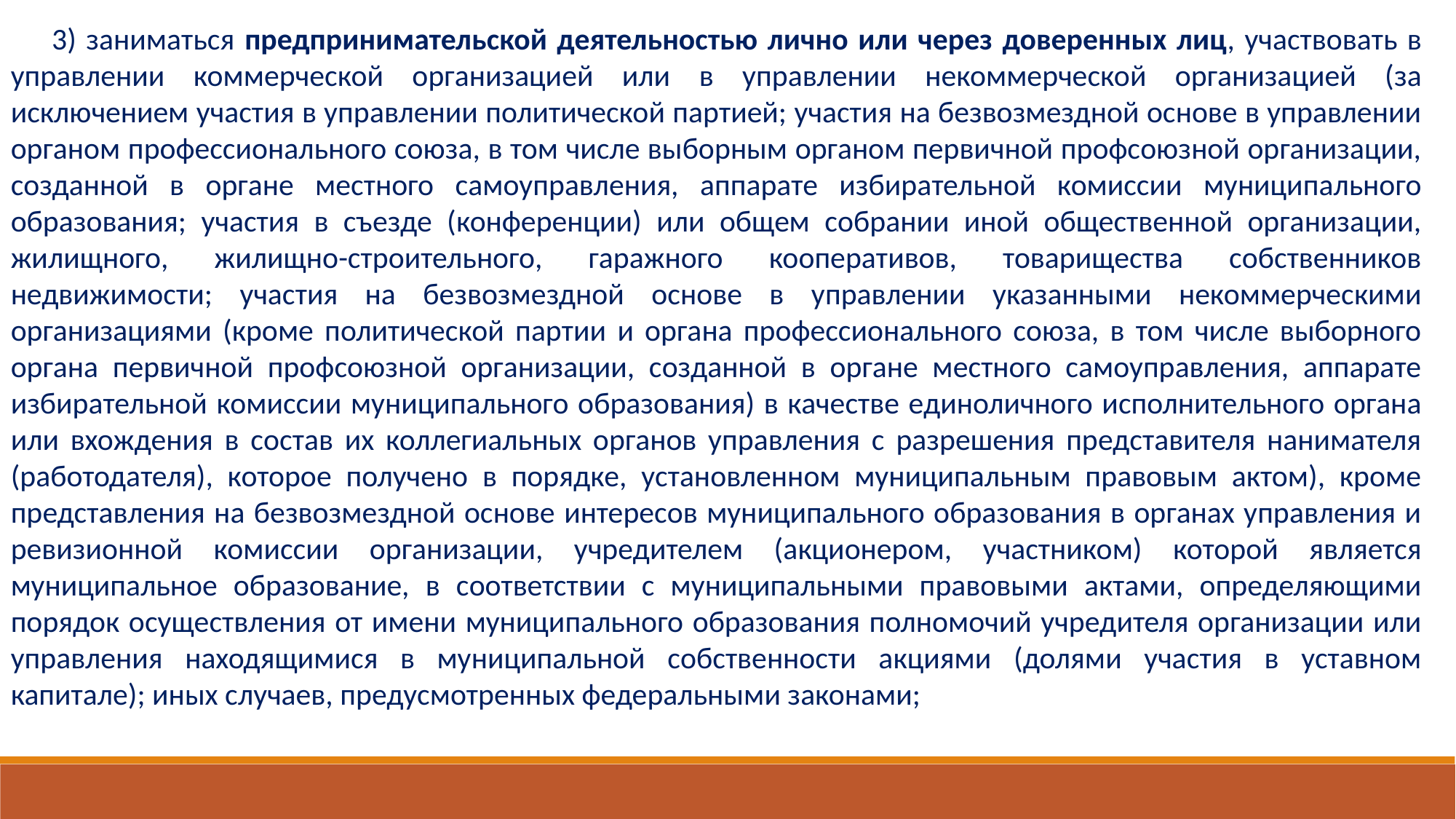

3) заниматься предпринимательской деятельностью лично или через доверенных лиц, участвовать в управлении коммерческой организацией или в управлении некоммерческой организацией (за исключением участия в управлении политической партией; участия на безвозмездной основе в управлении органом профессионального союза, в том числе выборным органом первичной профсоюзной организации, созданной в органе местного самоуправления, аппарате избирательной комиссии муниципального образования; участия в съезде (конференции) или общем собрании иной общественной организации, жилищного, жилищно-строительного, гаражного кооперативов, товарищества собственников недвижимости; участия на безвозмездной основе в управлении указанными некоммерческими организациями (кроме политической партии и органа профессионального союза, в том числе выборного органа первичной профсоюзной организации, созданной в органе местного самоуправления, аппарате избирательной комиссии муниципального образования) в качестве единоличного исполнительного органа или вхождения в состав их коллегиальных органов управления с разрешения представителя нанимателя (работодателя), которое получено в порядке, установленном муниципальным правовым актом), кроме представления на безвозмездной основе интересов муниципального образования в органах управления и ревизионной комиссии организации, учредителем (акционером, участником) которой является муниципальное образование, в соответствии с муниципальными правовыми актами, определяющими порядок осуществления от имени муниципального образования полномочий учредителя организации или управления находящимися в муниципальной собственности акциями (долями участия в уставном капитале); иных случаев, предусмотренных федеральными законами;